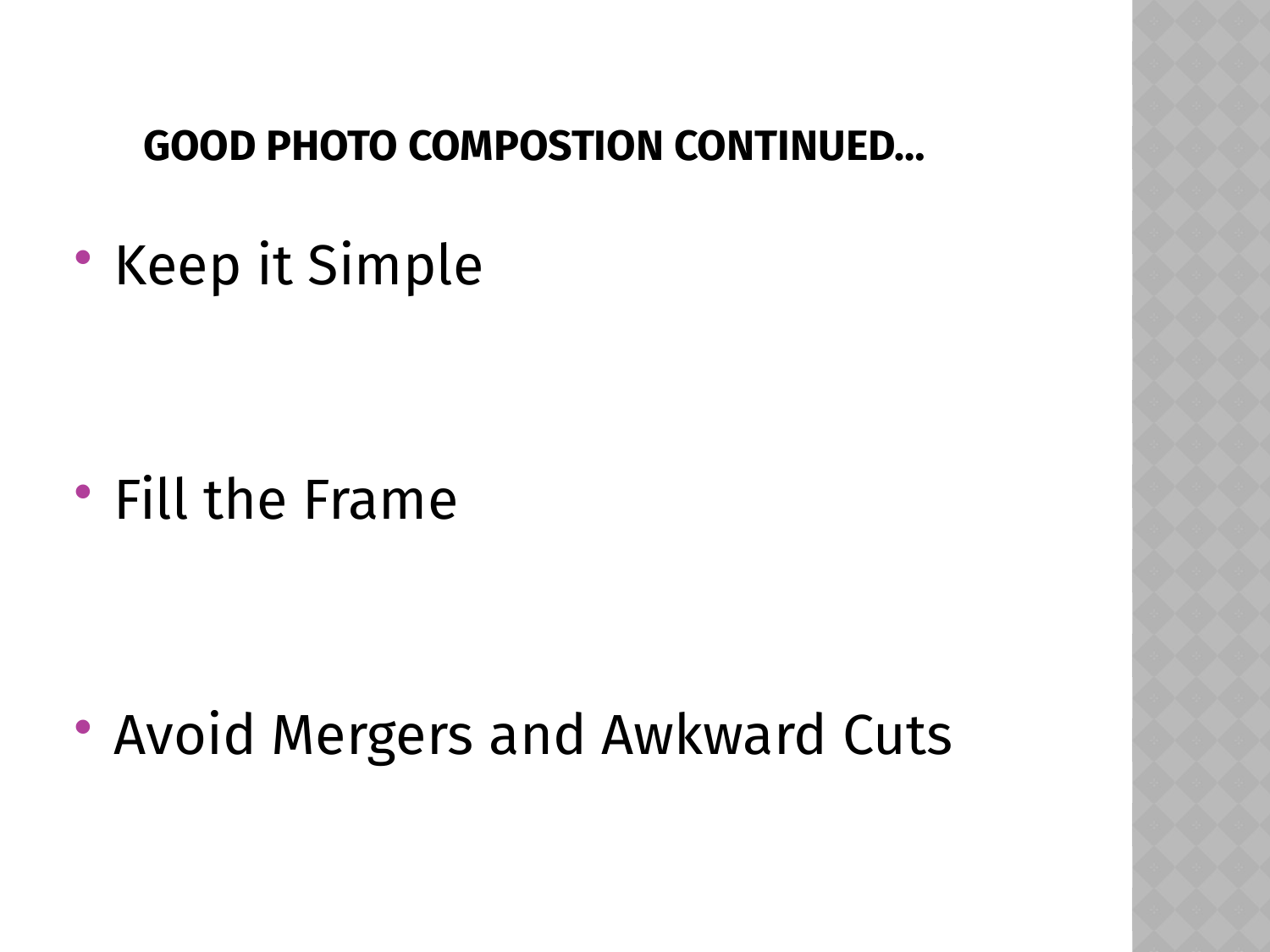

# Good Photo compostion continued…
Keep it Simple

Fill the Frame

Avoid Mergers and Awkward Cuts